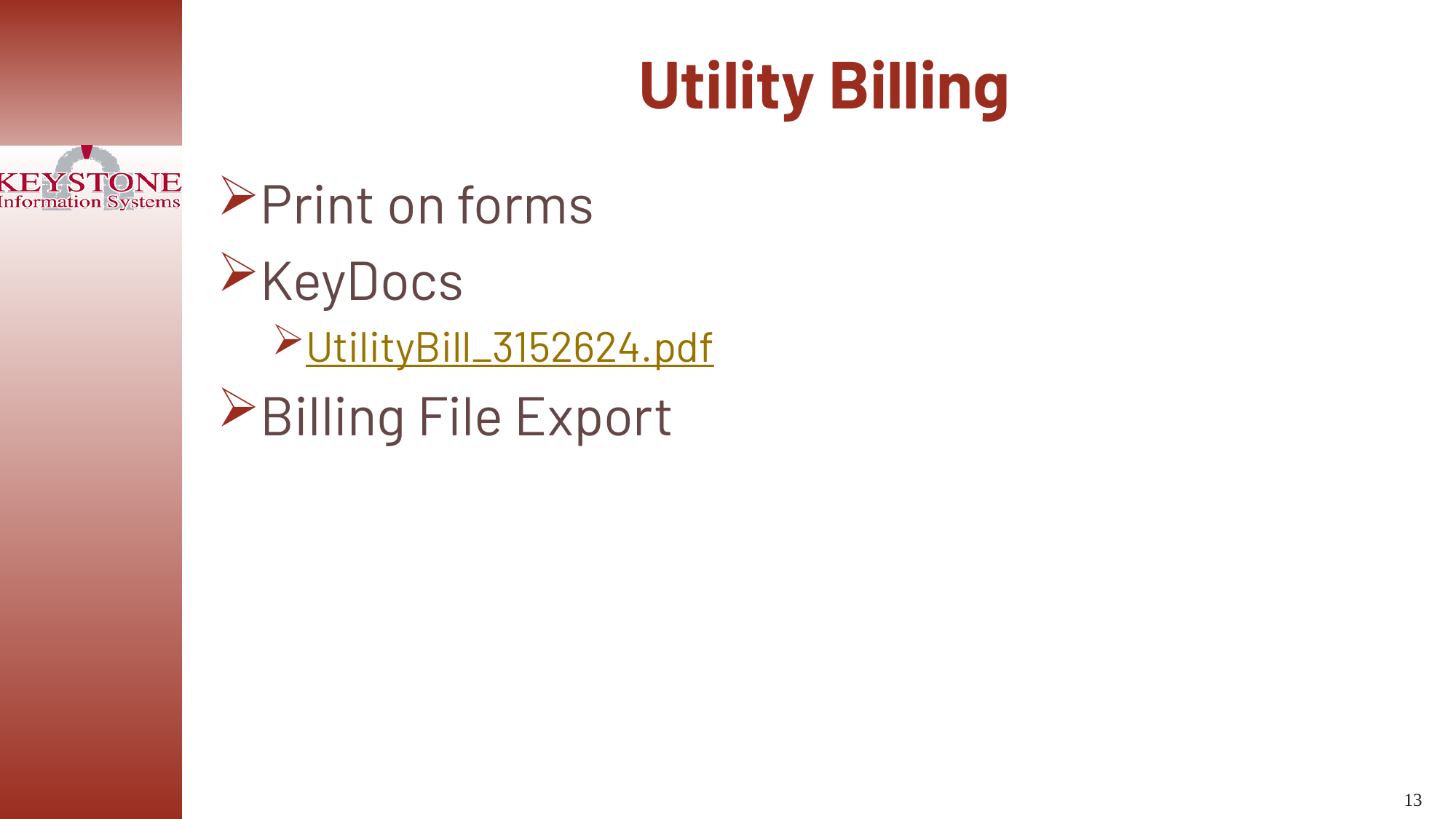

Utility Billing
Print on forms
KeyDocs
UtilityBill_3152624.pdf
Billing File Export
13